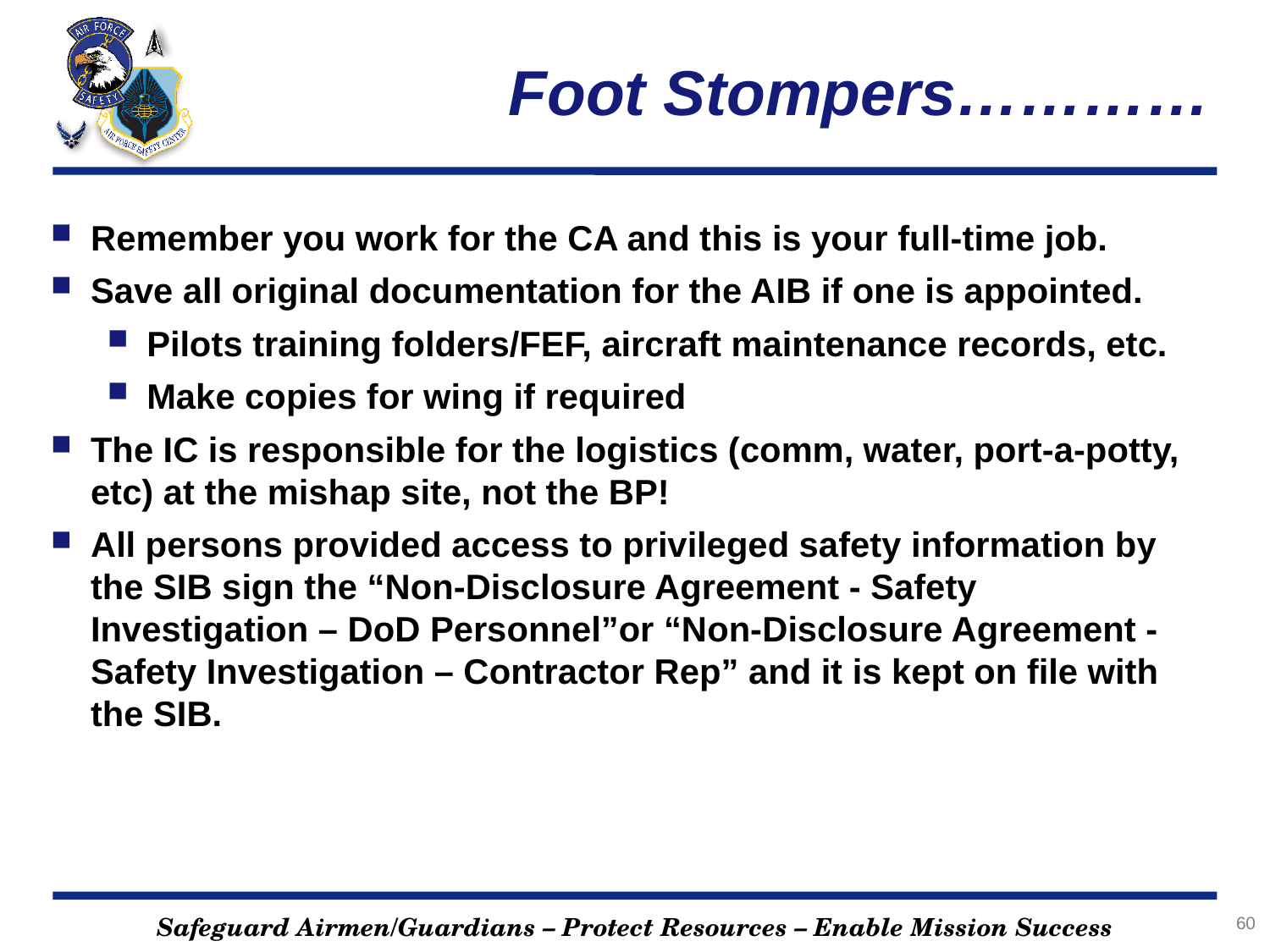

# Foot Stompers…………
Remember you work for the CA and this is your full-time job.
Save all original documentation for the AIB if one is appointed.
Pilots training folders/FEF, aircraft maintenance records, etc.
Make copies for wing if required
The IC is responsible for the logistics (comm, water, port-a-potty, etc) at the mishap site, not the BP!
All persons provided access to privileged safety information by the SIB sign the “Non-Disclosure Agreement - Safety Investigation – DoD Personnel”or “Non-Disclosure Agreement - Safety Investigation – Contractor Rep” and it is kept on file with the SIB.

60